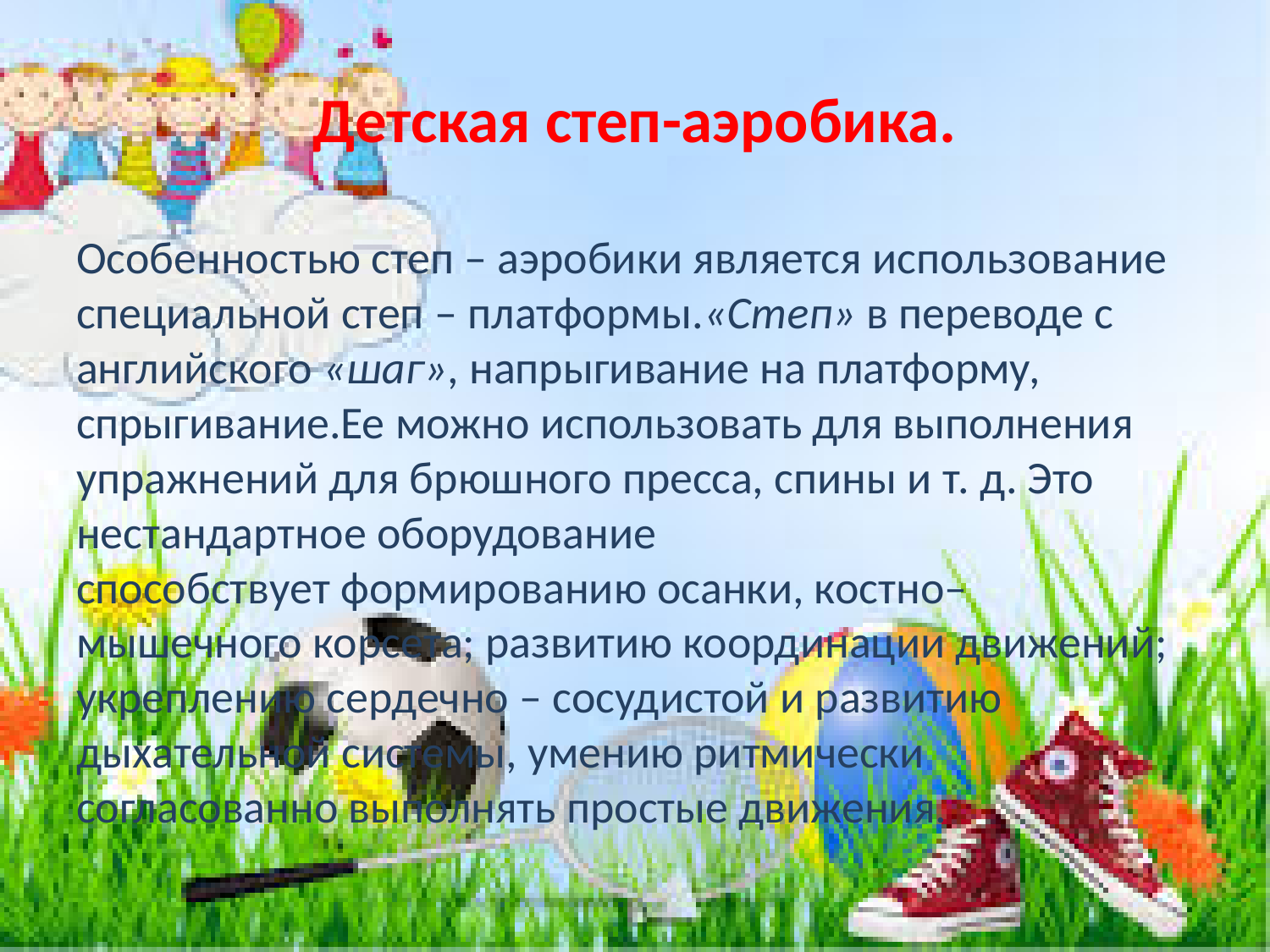

# Детская степ-аэробика.
Особенностью степ – аэробики является использование специальной степ – платформы.«Степ» в переводе с английского «шаг», напрыгивание на платформу, спрыгивание.Ее можно использовать для выполнения упражнений для брюшного пресса, спины и т. д. Это нестандартное оборудование способствует формированию осанки, костно–мышечного корсета; развитию координации движений; укреплению сердечно – сосудистой и развитию дыхательной системы, умению ритмически согласованно выполнять простые движения.